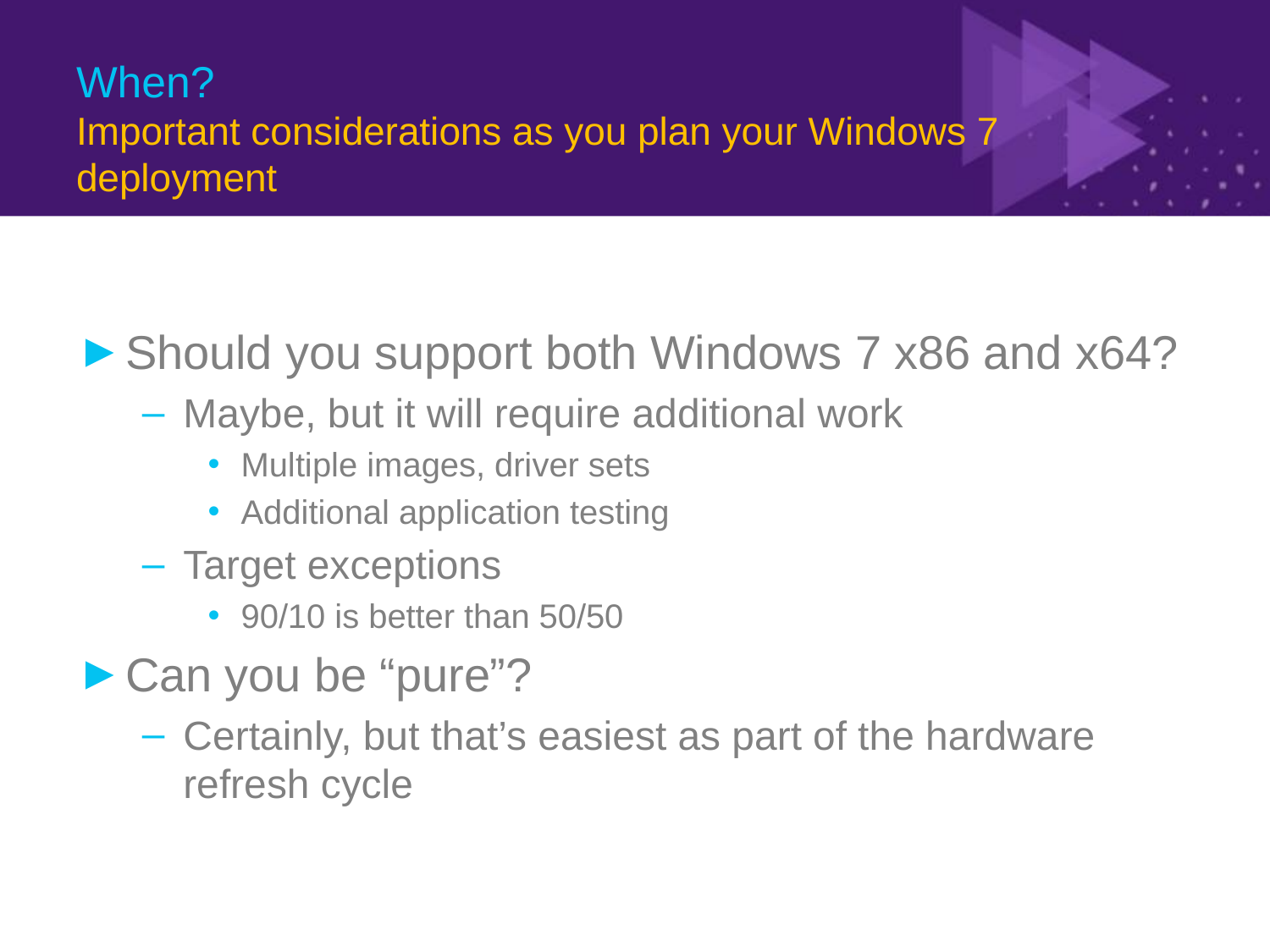

# When? Important considerations as you plan your Windows 7 deployment
Should you support both Windows 7 x86 and x64?
Maybe, but it will require additional work
Multiple images, driver sets
Additional application testing
Target exceptions
90/10 is better than 50/50
Can you be “pure”?
Certainly, but that’s easiest as part of the hardware refresh cycle